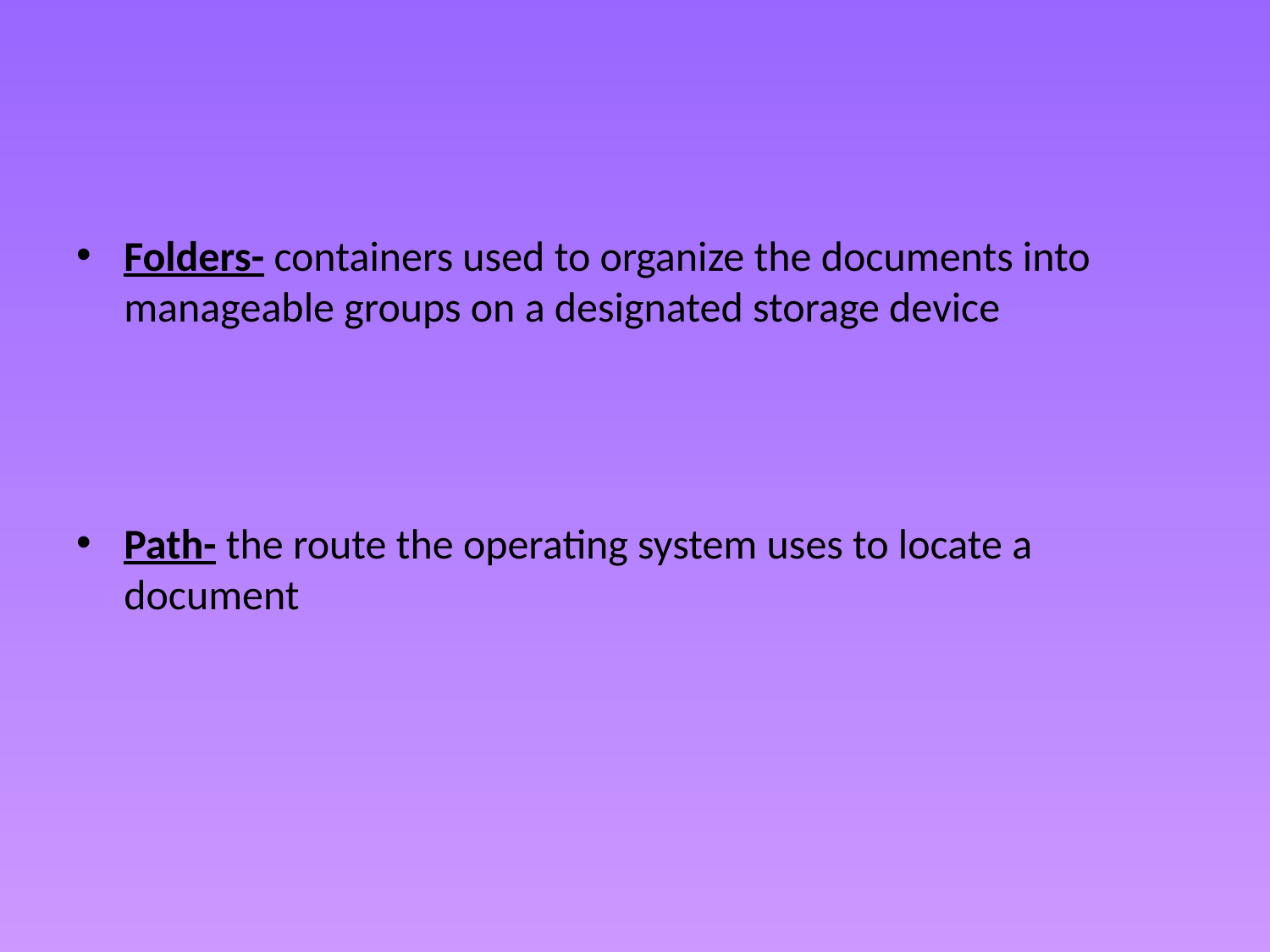

Folders- containers used to organize the documents into manageable groups on a designated storage device

Path- the route the operating system uses to locate a document